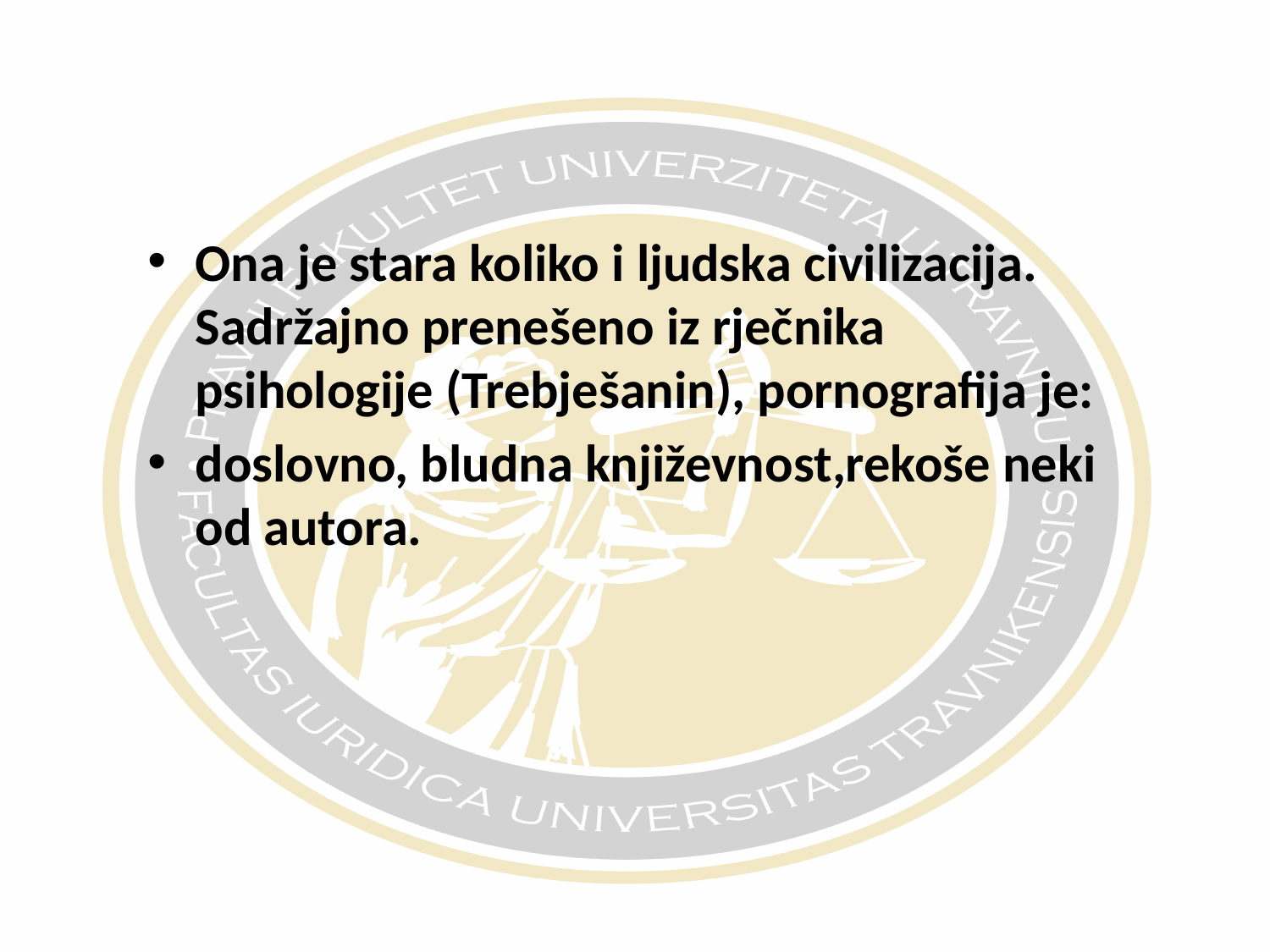

#
Ona je stara koliko i ljudska civilizacija. Sadržajno prenešeno iz rječnika psihologije (Trebješanin), pornografija je:
doslovno, bludna književnost,rekoše neki od autora.